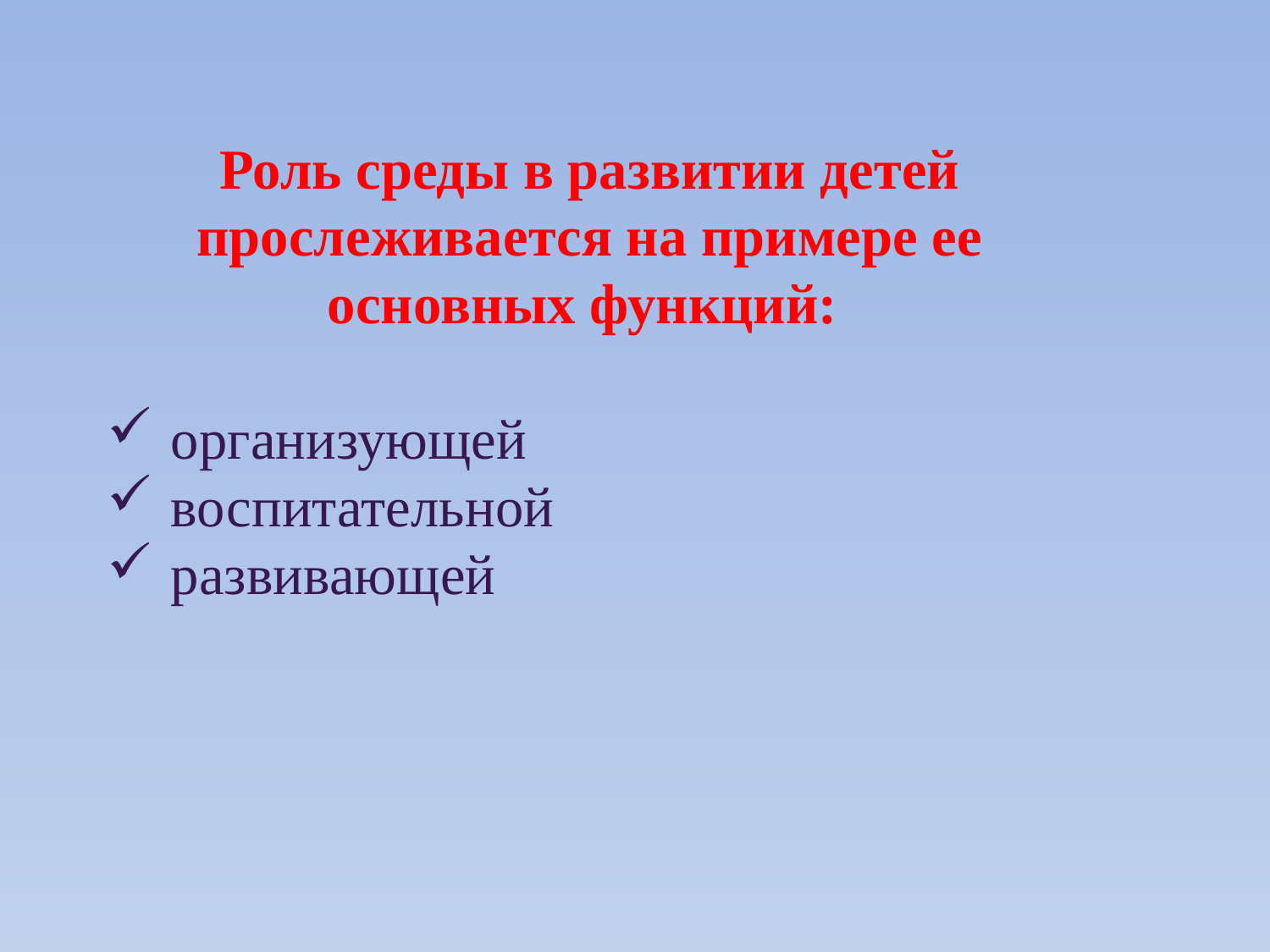

Роль среды в развитии детей
прослеживается на примере ее основных функций:

организующей
воспитательной
развивающей